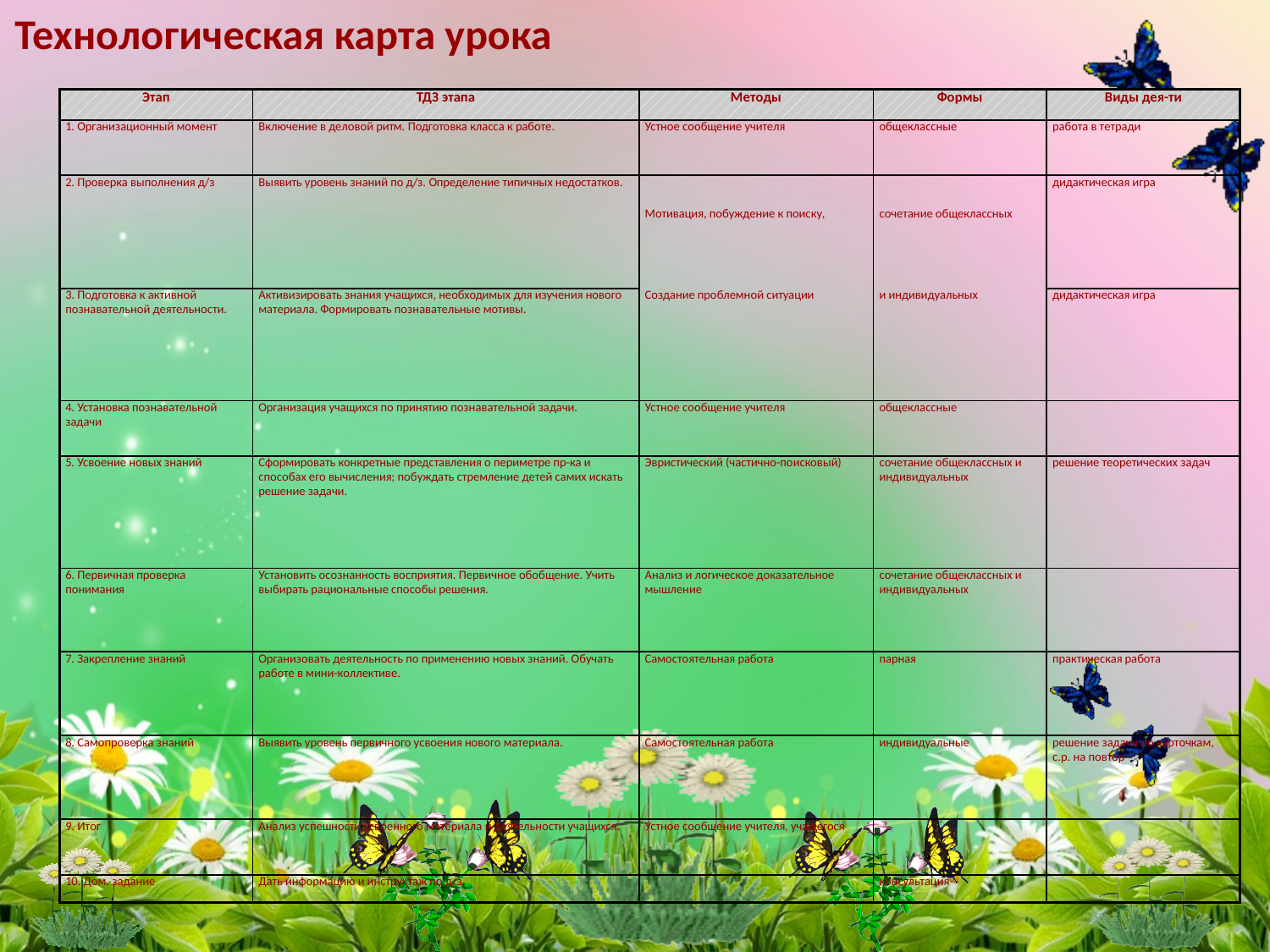

Технологическая карта урока

| Этап | ТДЗ этапа | Методы | Формы | Виды дея-ти |
| --- | --- | --- | --- | --- |
| 1. Организационный момент | Включение в деловой ритм. Подготовка класса к работе. | Устное сообщение учителя | общеклассные | работа в тетради |
| 2. Проверка выполнения д/з | Выявить уровень знаний по д/з. Определение типичных недостатков. | Мотивация, побуждение к поиску, | сочетание общеклассных | дидактическая игра |
| 3. Подготовка к активной познавательной деятельности. | Активизировать знания учащихся, необходимых для изучения нового материала. Формировать познавательные мотивы. | Создание проблемной ситуации | и индивидуальных | дидактическая игра |
| 4. Установка познавательной задачи | Организация учащихся по принятию познавательной задачи. | Устное сообщение учителя | общеклассные |  |
| 5. Усвоение новых знаний | Сформировать конкретные представления о периметре пр-ка и способах его вычисления; побуждать стремление детей самих искать решение задачи. | Эвристический (частично-поисковый) | сочетание общеклассных и индивидуальных | решение теоретических задач |
| 6. Первичная проверка понимания | Установить осознанность восприятия. Первичное обобщение. Учить выбирать рациональные способы решения. | Анализ и логическое доказательное мышление | сочетание общеклассных и индивидуальных |  |
| 7. Закрепление знаний | Организовать деятельность по применению новых знаний. Обучать работе в мини-коллективе. | Самостоятельная работа | парная | практическая работа |
| 8. Самопроверка знаний | Выявить уровень первичного усвоения нового материала. | Самостоятельная работа | индивидуальные | решение задачи по карточкам, с.р. на повтор |
| 9. Итог | Анализ успешности усвоенного материала и деятельности учащихся. | Устное сообщение учителя, учащегося |  |  |
| 10. Дом. задание | Дать информацию и инструктаж по д/з. |  | консультация |  |